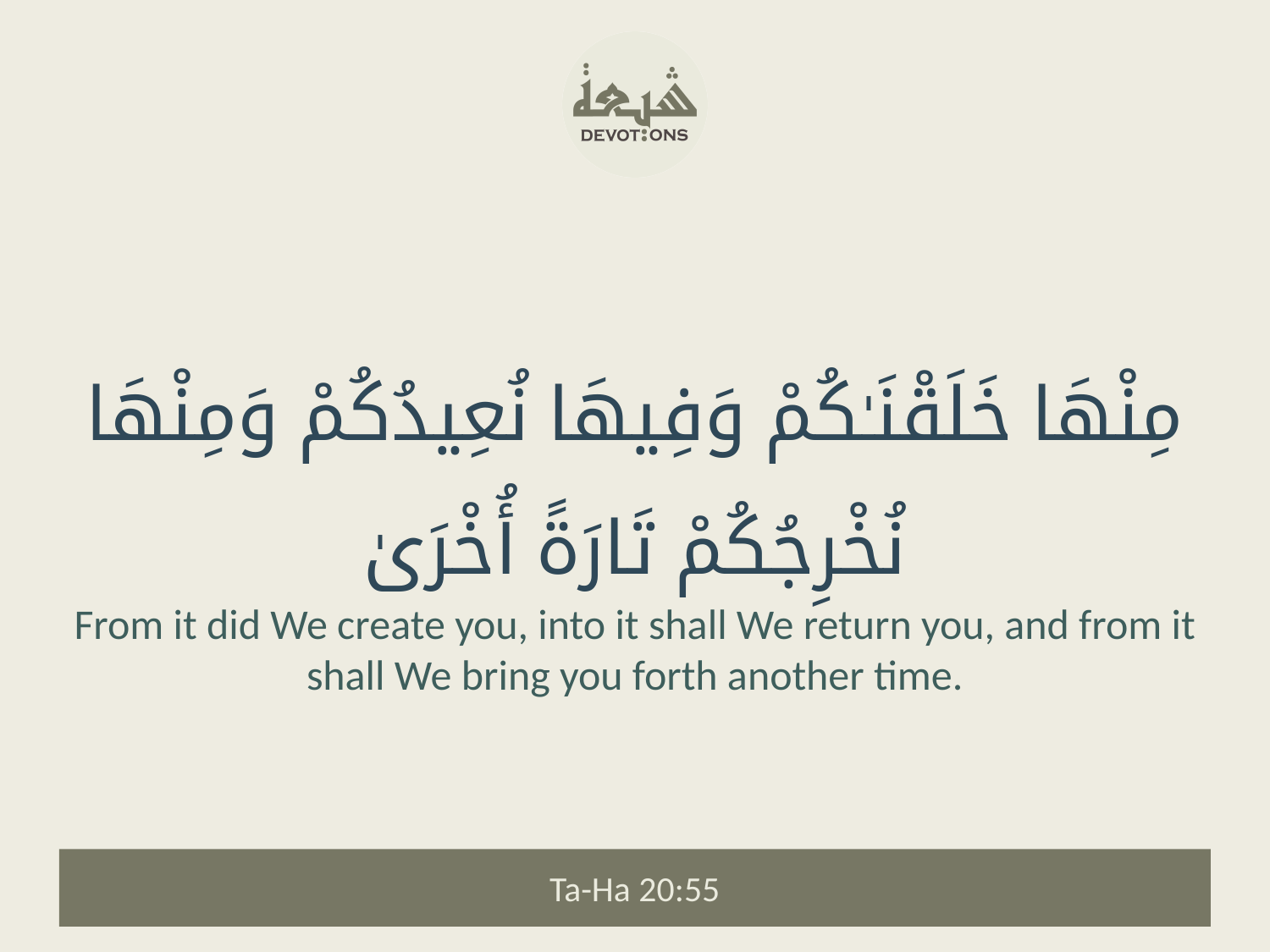

مِنْهَا خَلَقْنَـٰكُمْ وَفِيهَا نُعِيدُكُمْ وَمِنْهَا نُخْرِجُكُمْ تَارَةً أُخْرَىٰ
From it did We create you, into it shall We return you, and from it shall We bring you forth another time.
Ta-Ha 20:55